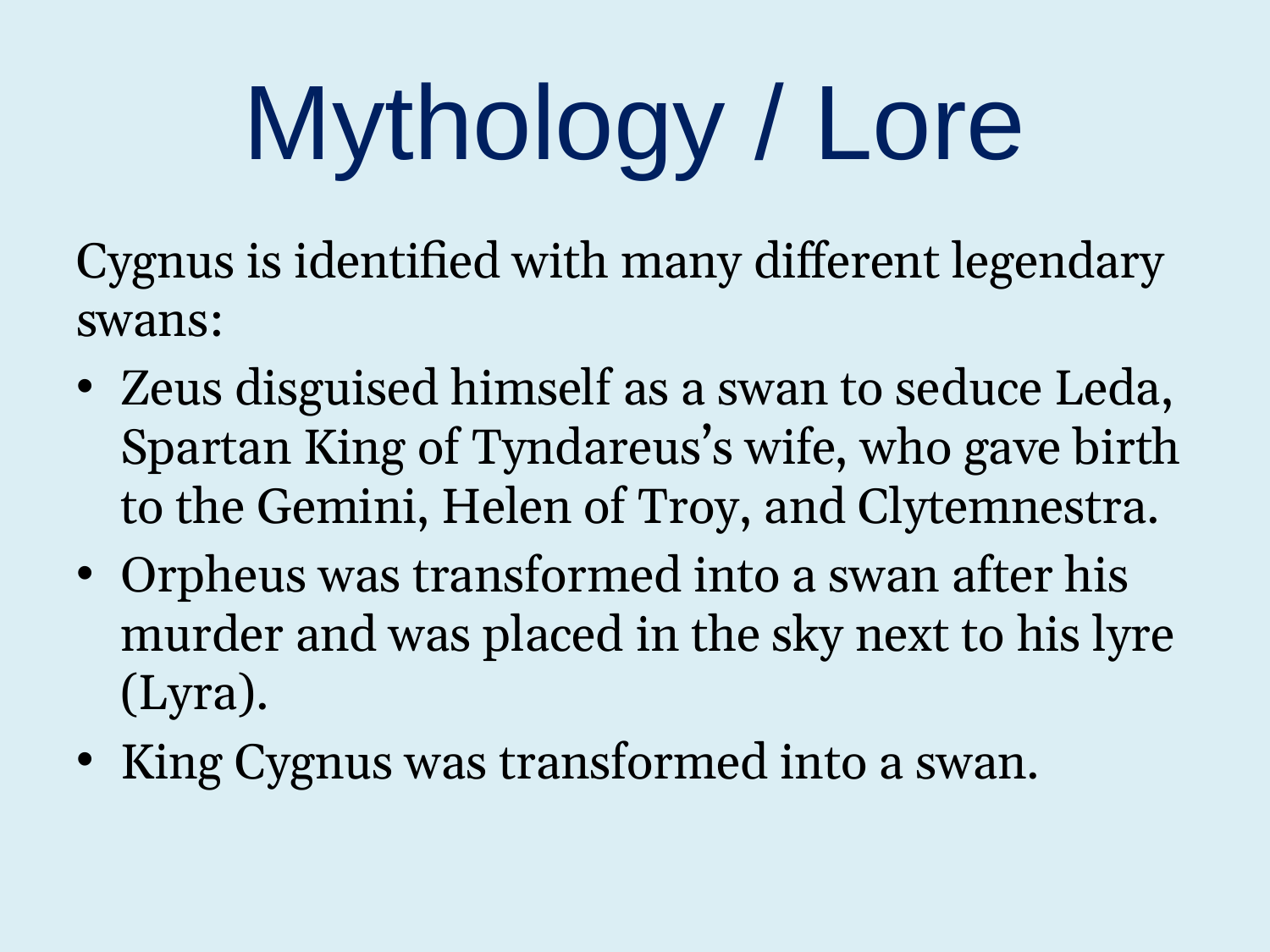

# Mythology / Lore
Cygnus is identified with many different legendary swans:
Zeus disguised himself as a swan to seduce Leda, Spartan King of Tyndareus’s wife, who gave birth to the Gemini, Helen of Troy, and Clytemnestra.
Orpheus was transformed into a swan after his murder and was placed in the sky next to his lyre (Lyra).
King Cygnus was transformed into a swan.